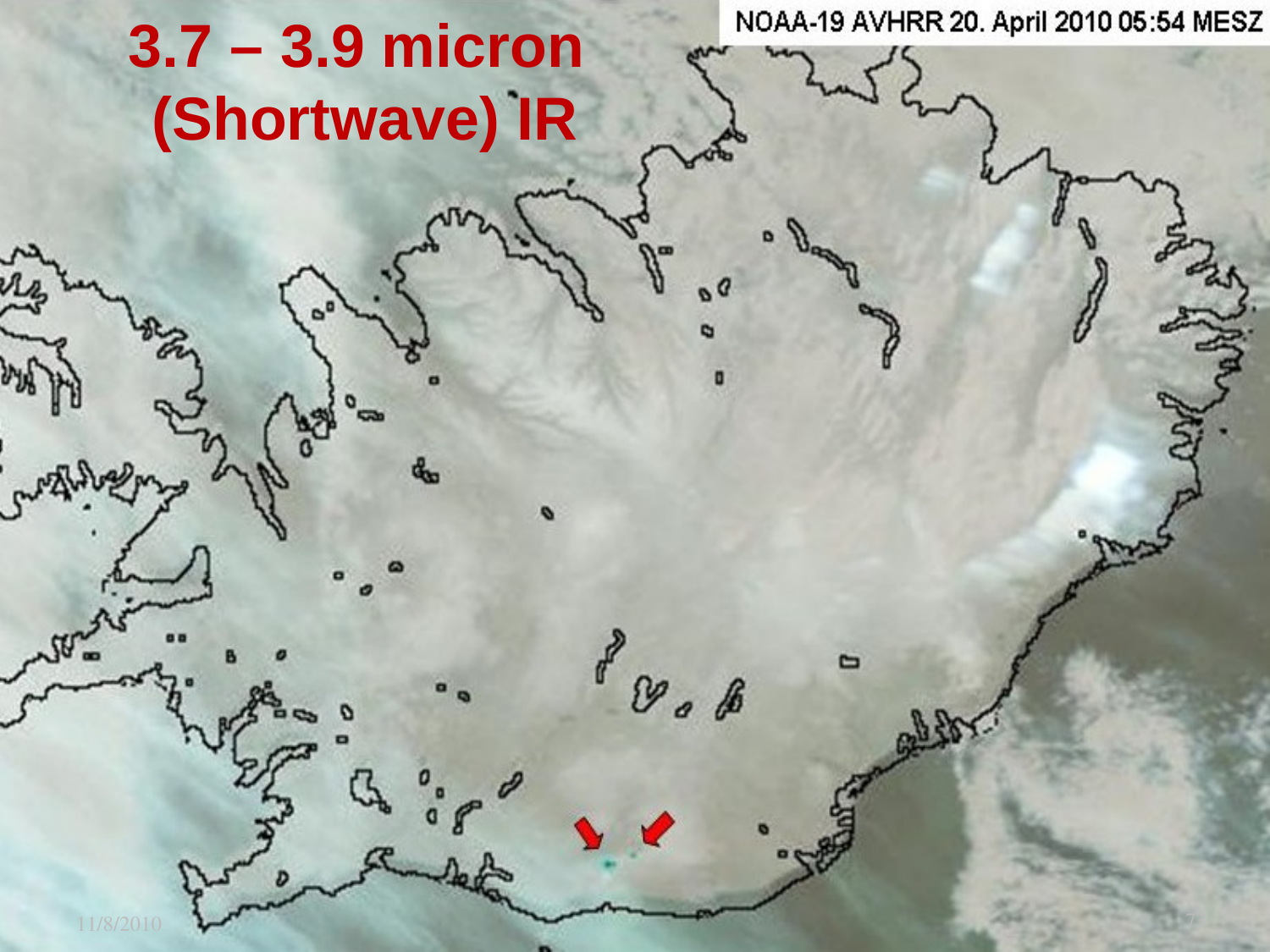

# 3.7 – 3.9 micron (Shortwave) IR
11/8/2010
73